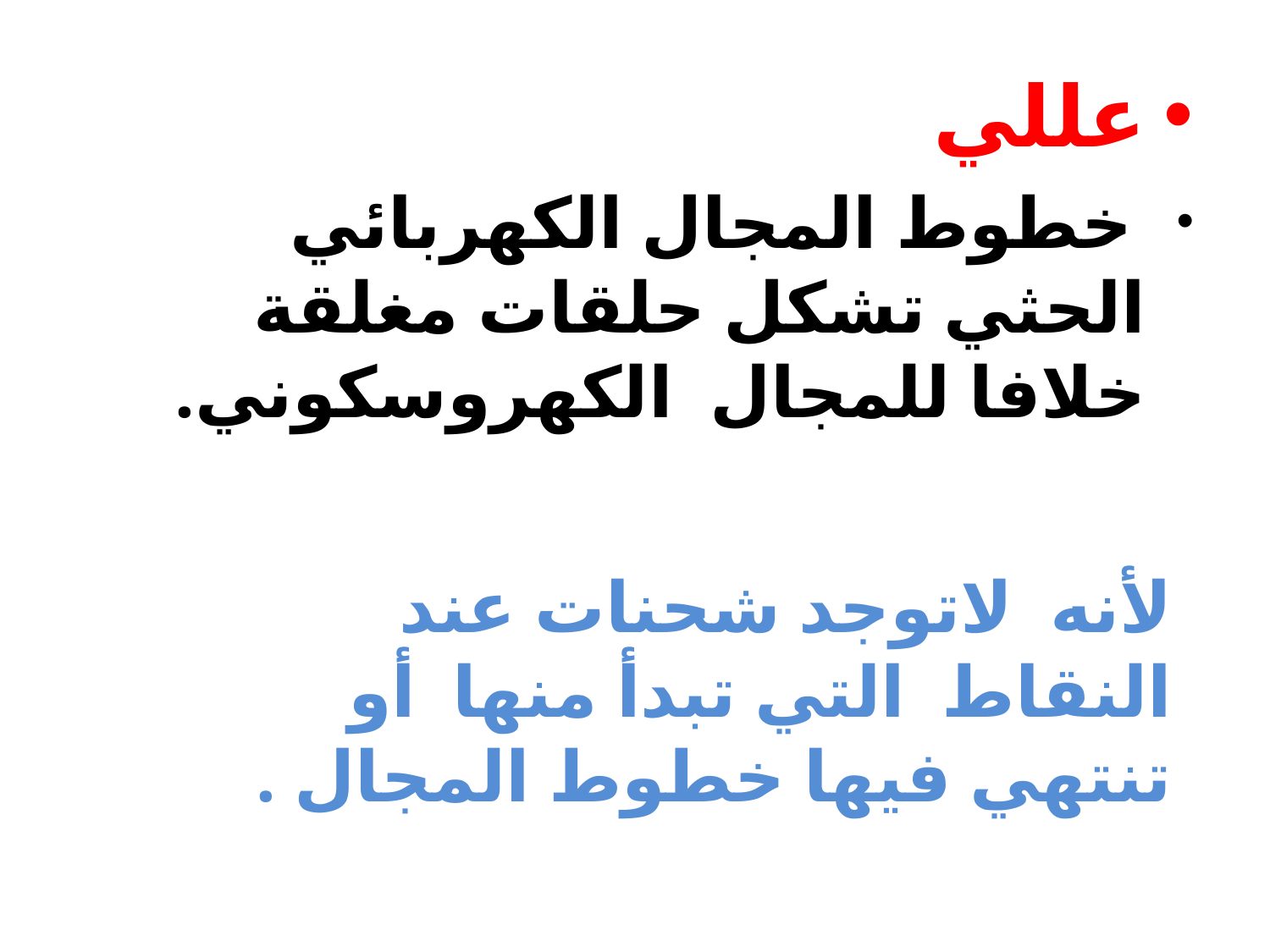

عللي
 خطوط المجال الكهربائي  الحثي تشكل حلقات مغلقة خلافا للمجال  الكهروسكوني.

لأنه  لاتوجد شحنات عند النقاط  التي تبدأ منها  أو تنتهي فيها خطوط المجال .